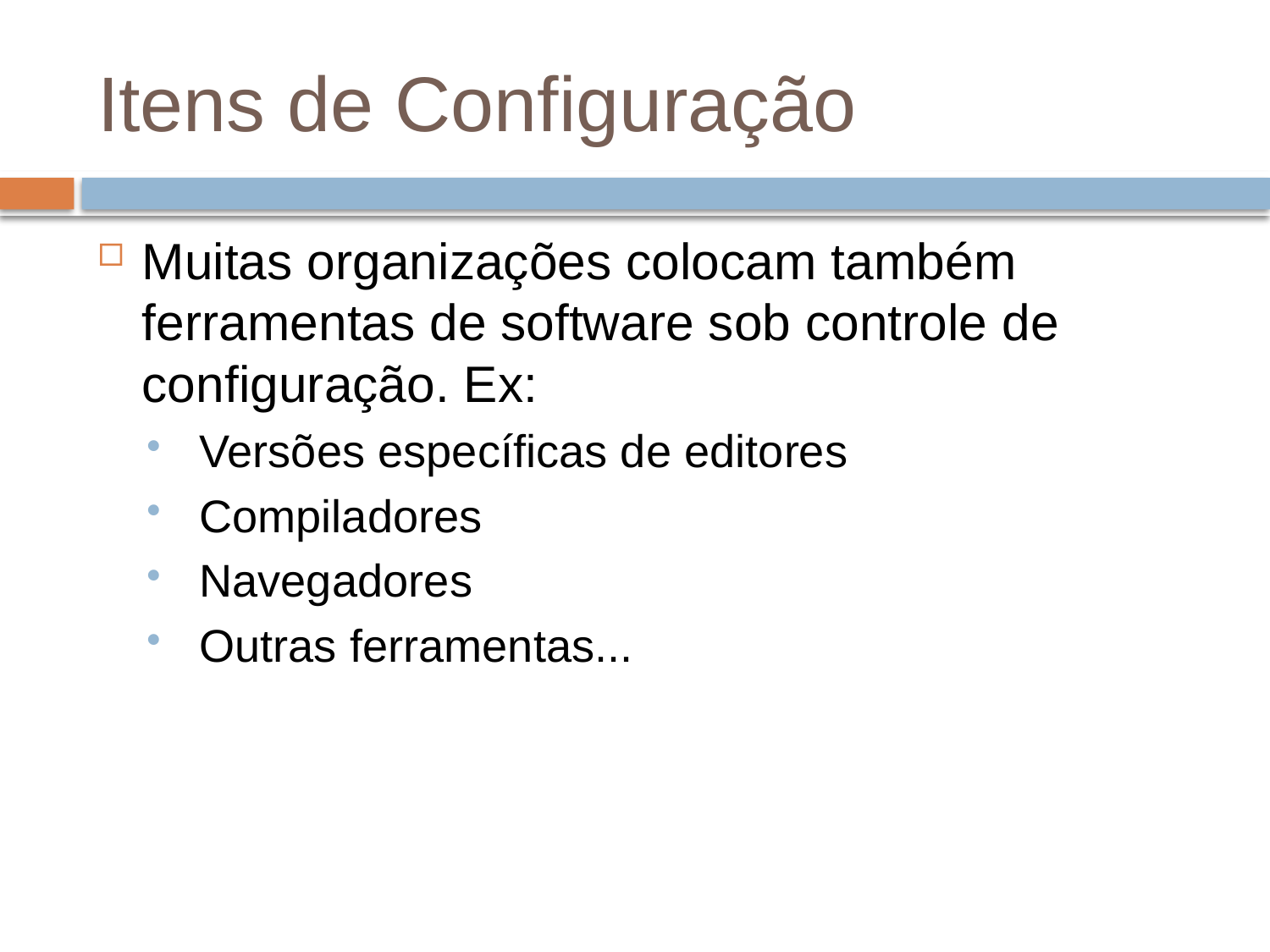

# Itens de Configuração
Muitas organizações colocam também ferramentas de software sob controle de configuração. Ex:
 Versões específicas de editores
 Compiladores
 Navegadores
 Outras ferramentas...